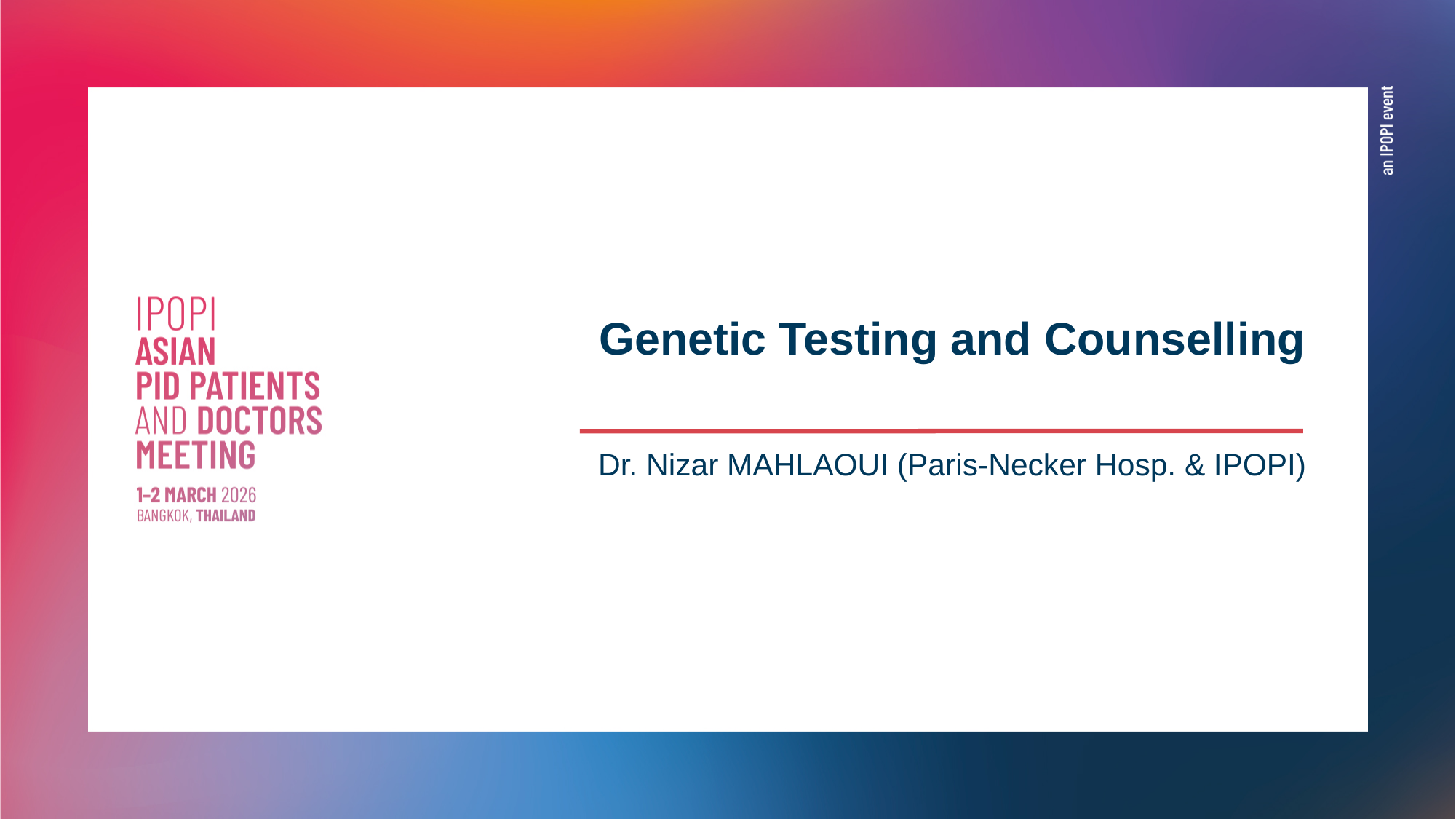

# Genetic Testing and Counselling
Dr. Nizar MAHLAOUI (Paris-Necker Hosp. & IPOPI)